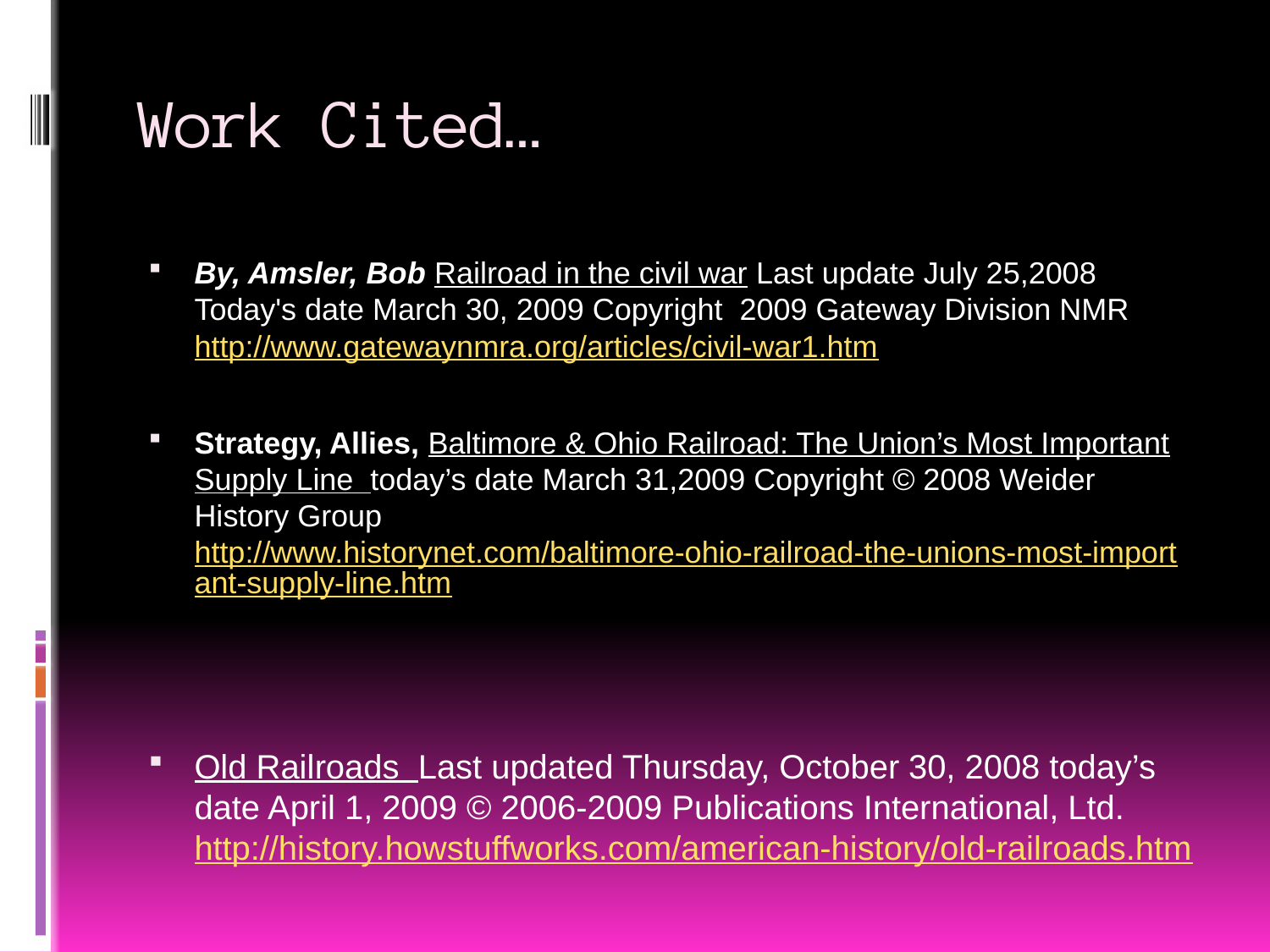

# Work Cited…
By, Amsler, Bob Railroad in the civil war Last update July 25,2008 Today's date March 30, 2009 Copyright  2009 Gateway Division NMR http://www.gatewaynmra.org/articles/civil-war1.htm

Strategy, Allies, Baltimore & Ohio Railroad: The Union’s Most Important Supply Line  today’s date March 31,2009 Copyright © 2008 Weider History Group http://www.historynet.com/baltimore-ohio-railroad-the-unions-most-important-supply-line.htm

Old Railroads  Last updated Thursday, October 30, 2008 today’s date April 1, 2009 © 2006-2009 Publications International, Ltd. http://history.howstuffworks.com/american-history/old-railroads.htm